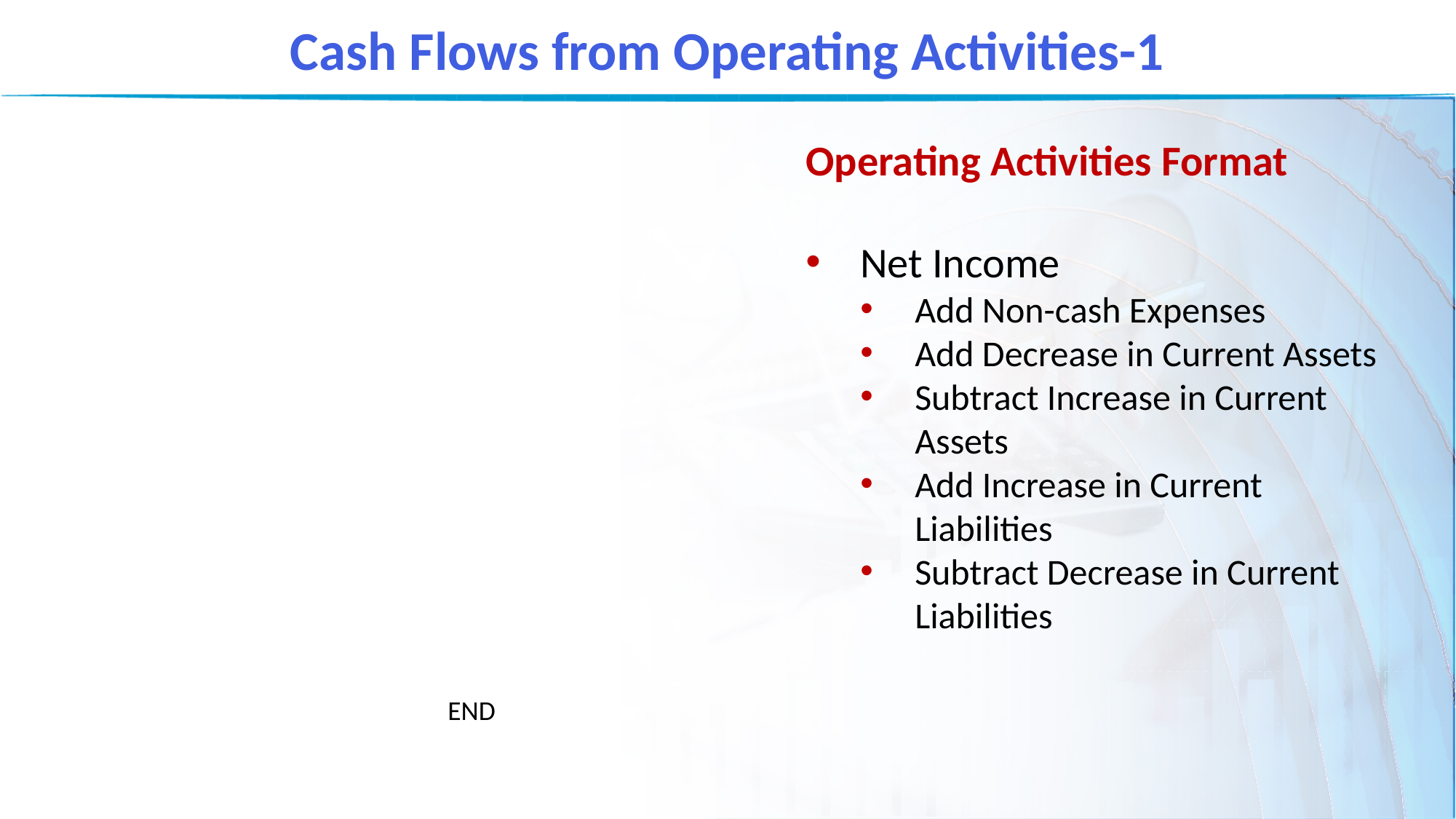

Cash Flows from Operating Activities-1
Operating Activities Format

Net Income
Add Non-cash Expenses
Add Decrease in Current Assets
Subtract Increase in Current Assets
Add Increase in Current Liabilities
Subtract Decrease in Current Liabilities

END